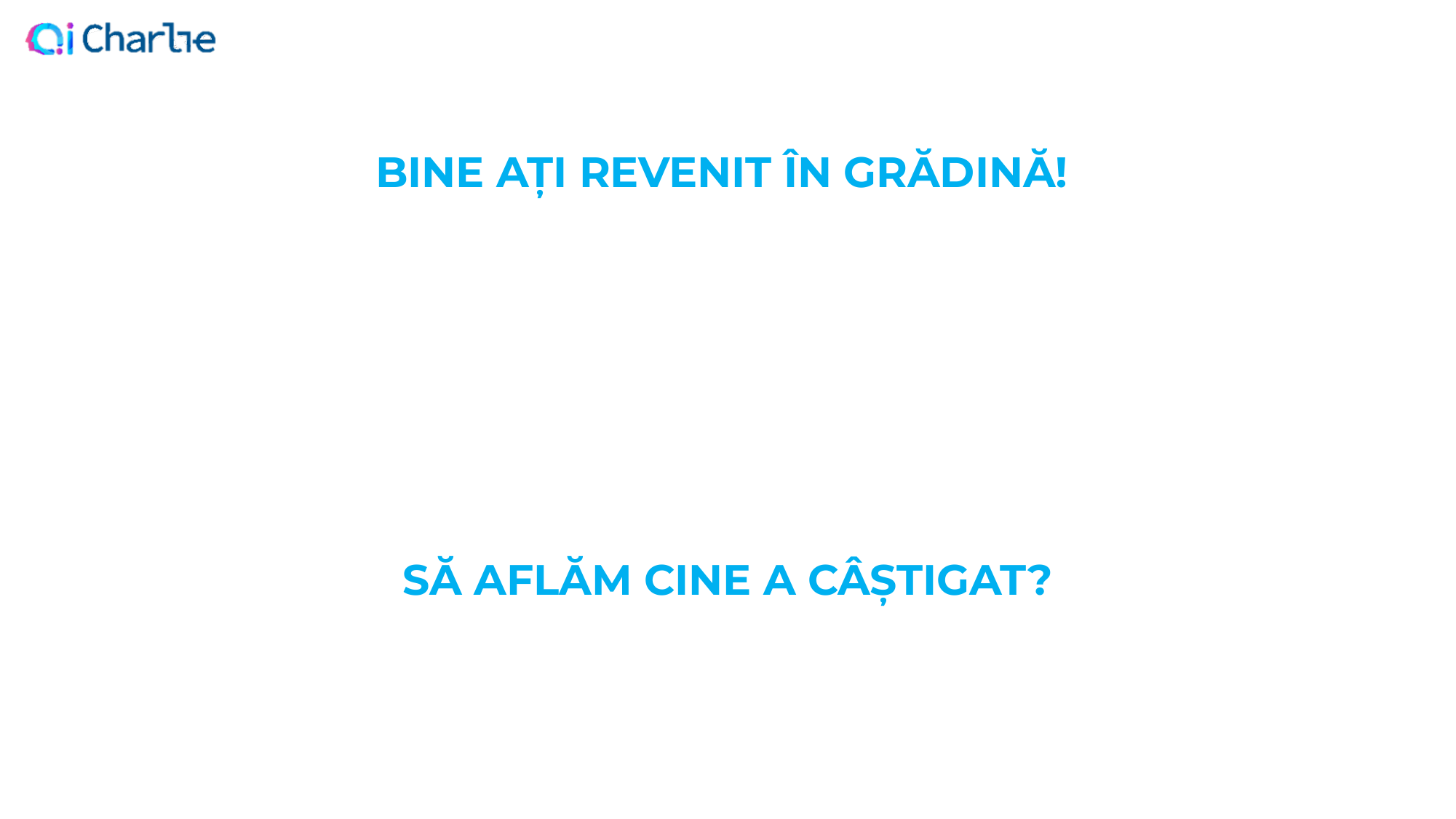

BINE AȚI REVENIT ÎN GRĂDINĂ!

SĂ AFLĂM CINE A CÂȘTIGAT?